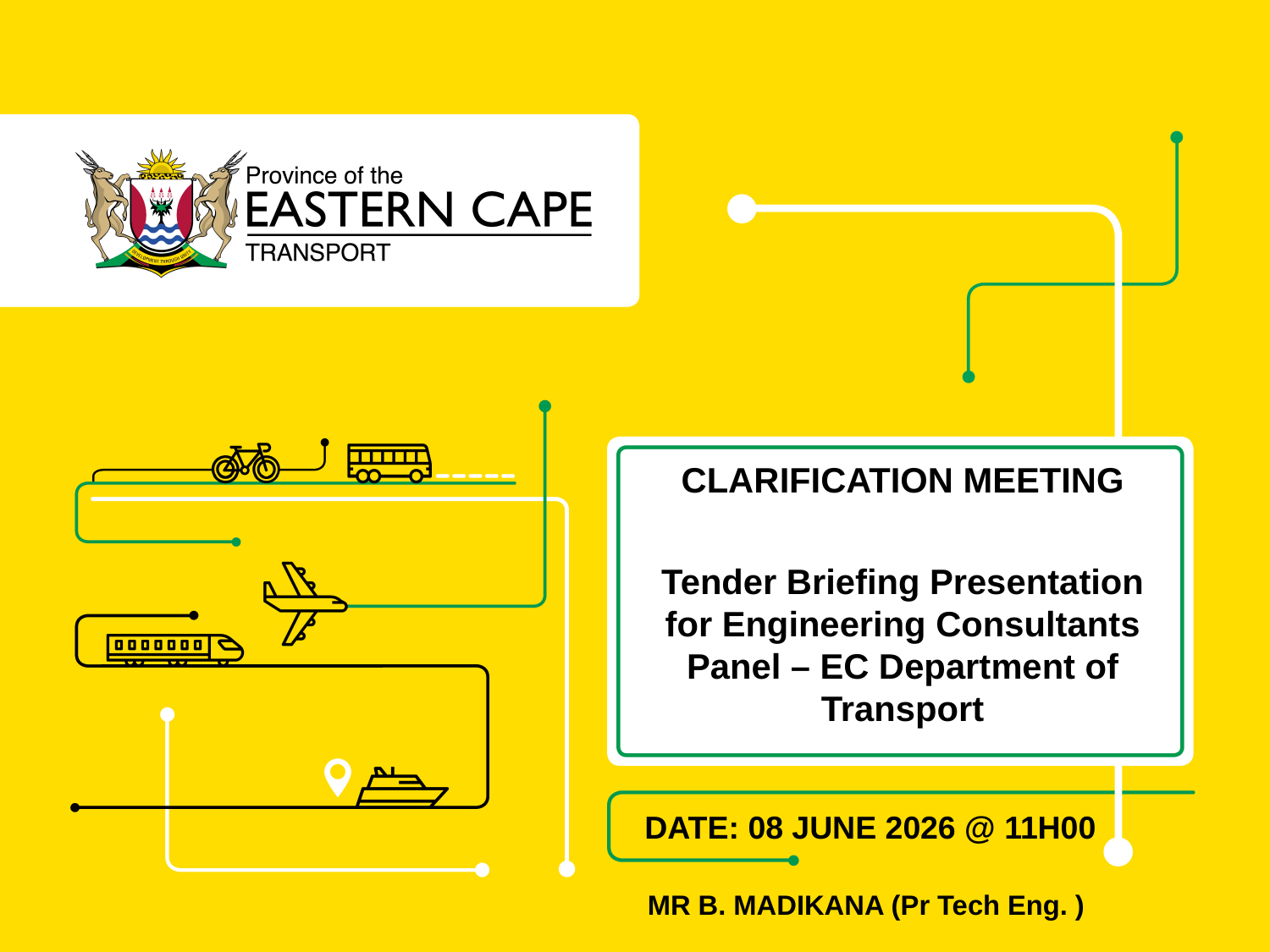

CLARIFICATION MEETING

Tender Briefing Presentation for Engineering Consultants Panel – EC Department of Transport
DATE: 08 JUNE 2026 @ 11H00

MR B. MADIKANA (Pr Tech Eng. )